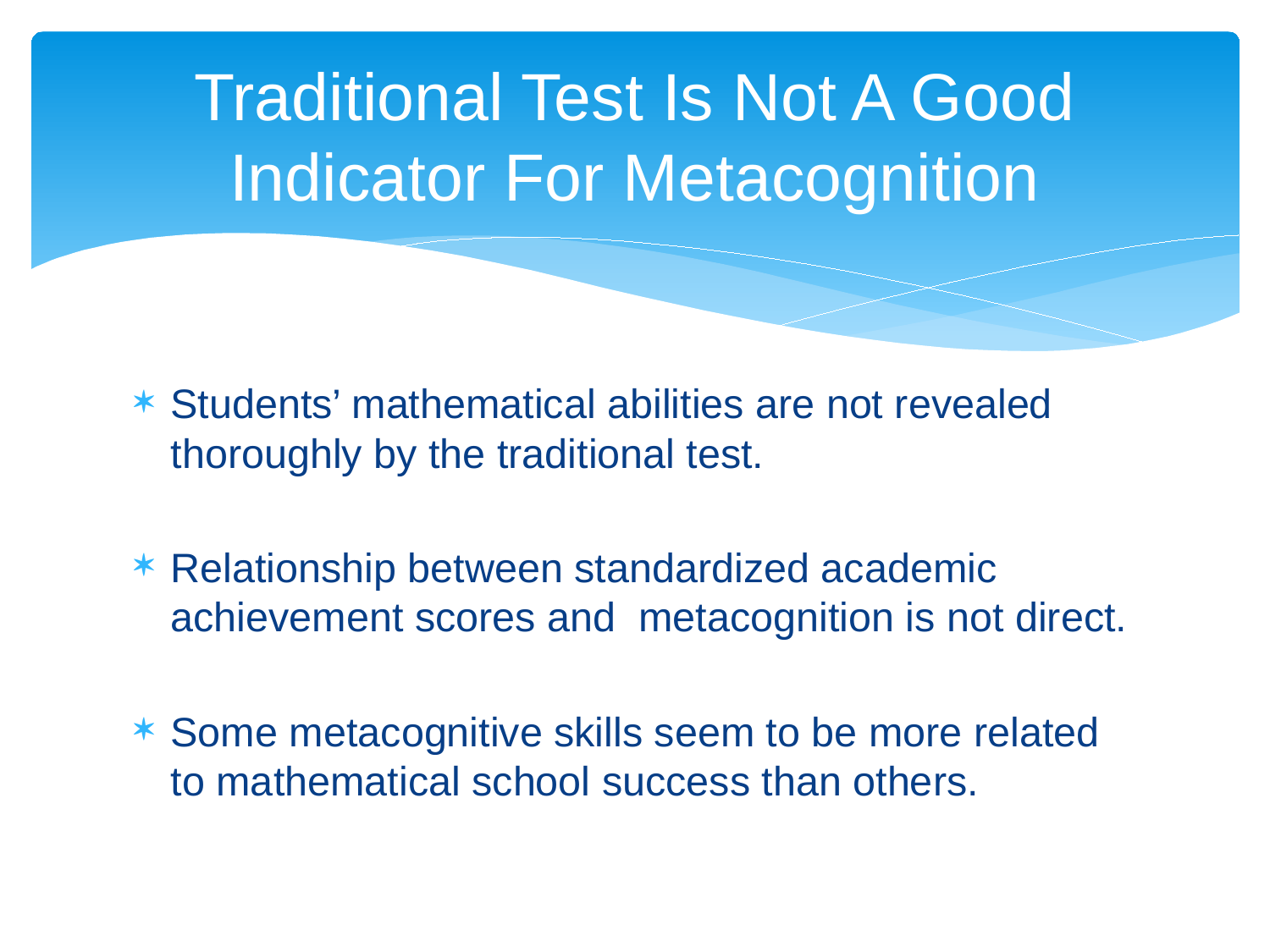

# Traditional Test Is Not A Good Indicator For Metacognition
Students’ mathematical abilities are not revealed thoroughly by the traditional test.

Relationship between standardized academic achievement scores and  metacognition is not direct.

Some metacognitive skills seem to be more related to mathematical school success than others.